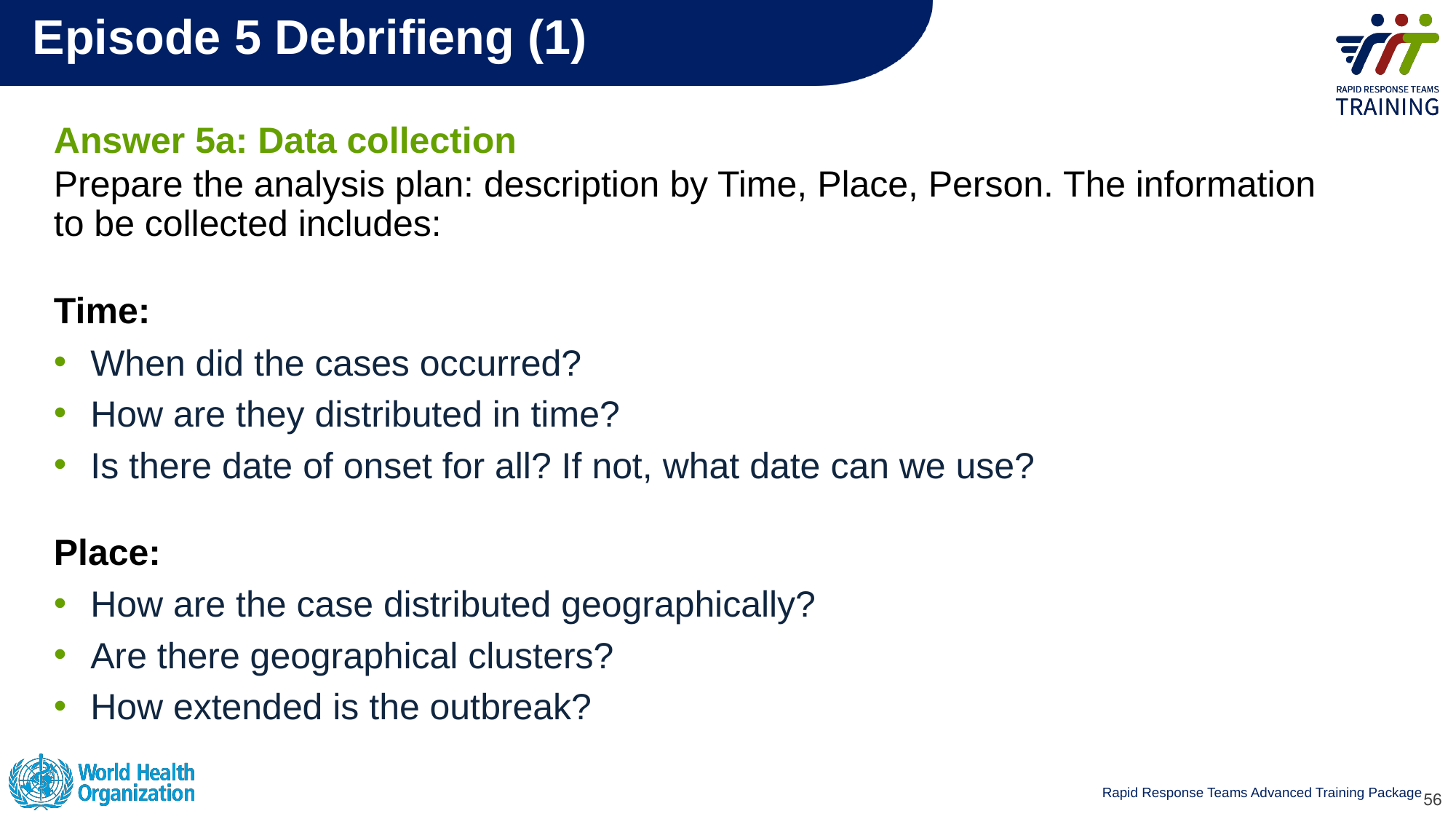

# Episode 5 Debrifieng (1)
Answer 5a: Data collection
Prepare the analysis plan: description by Time, Place, Person. The information to be collected includes:

Time:
When did the cases occurred?
How are they distributed in time?
Is there date of onset for all? If not, what date can we use?

Place:
How are the case distributed geographically?
Are there geographical clusters?
How extended is the outbreak?